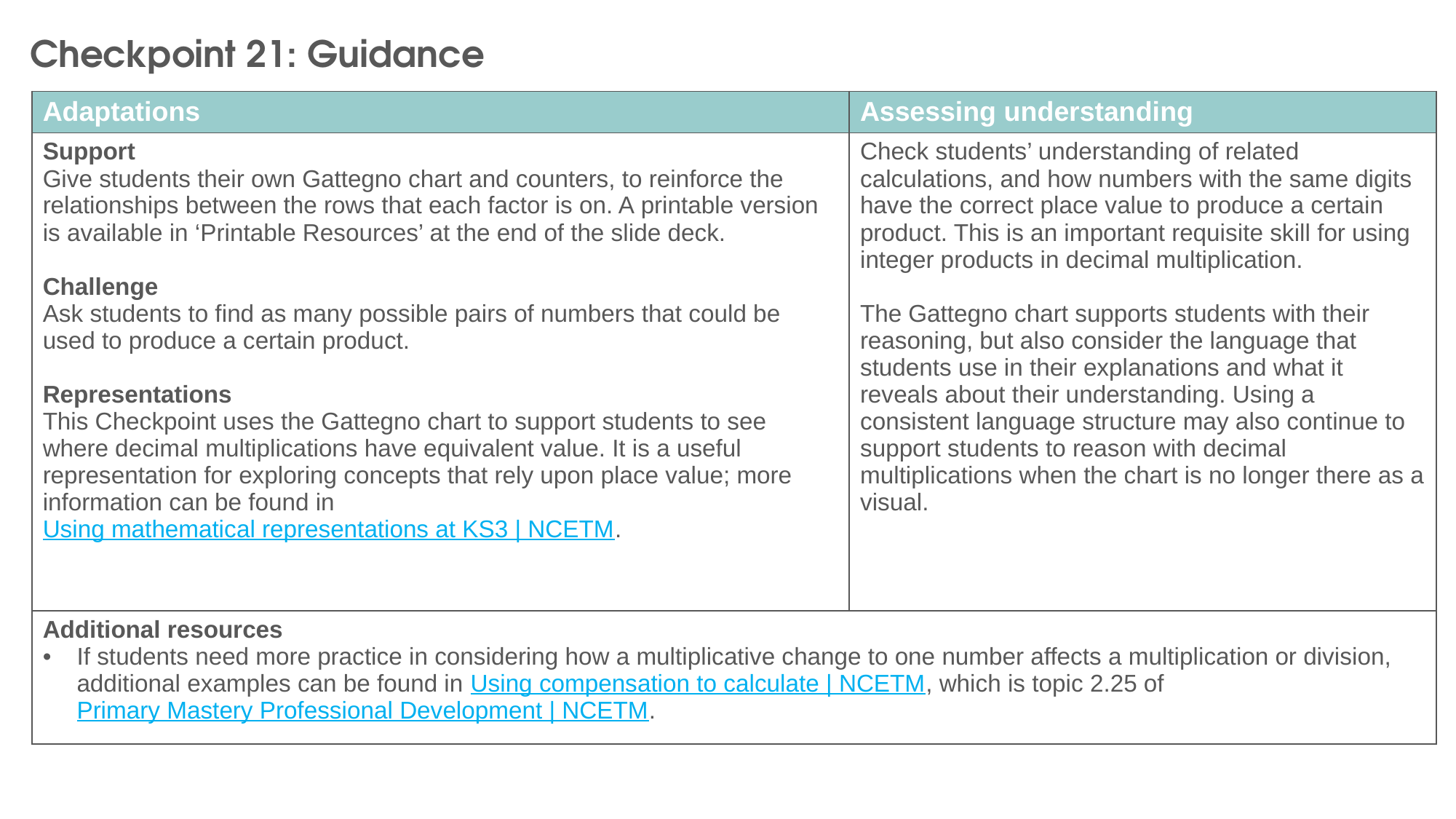

Checkpoint 21: Guidance
| Adaptations | Assessing understanding |
| --- | --- |
| Support Give students their own Gattegno chart and counters, to reinforce the relationships between the rows that each factor is on. A printable version is available in ‘Printable Resources’ at the end of the slide deck. Challenge Ask students to find as many possible pairs of numbers that could be used to produce a certain product. Representations This Checkpoint uses the Gattegno chart to support students to see where decimal multiplications have equivalent value. It is a useful representation for exploring concepts that rely upon place value; more information can be found in Using mathematical representations at KS3 | NCETM. | Check students’ understanding of related calculations, and how numbers with the same digits have the correct place value to produce a certain product. This is an important requisite skill for using integer products in decimal multiplication. The Gattegno chart supports students with their reasoning, but also consider the language that students use in their explanations and what it reveals about their understanding. Using a consistent language structure may also continue to support students to reason with decimal multiplications when the chart is no longer there as a visual. |
| Additional resources If students need more practice in considering how a multiplicative change to one number affects a multiplication or division, additional examples can be found in Using compensation to calculate | NCETM, which is topic 2.25 of Primary Mastery Professional Development | NCETM. |  |